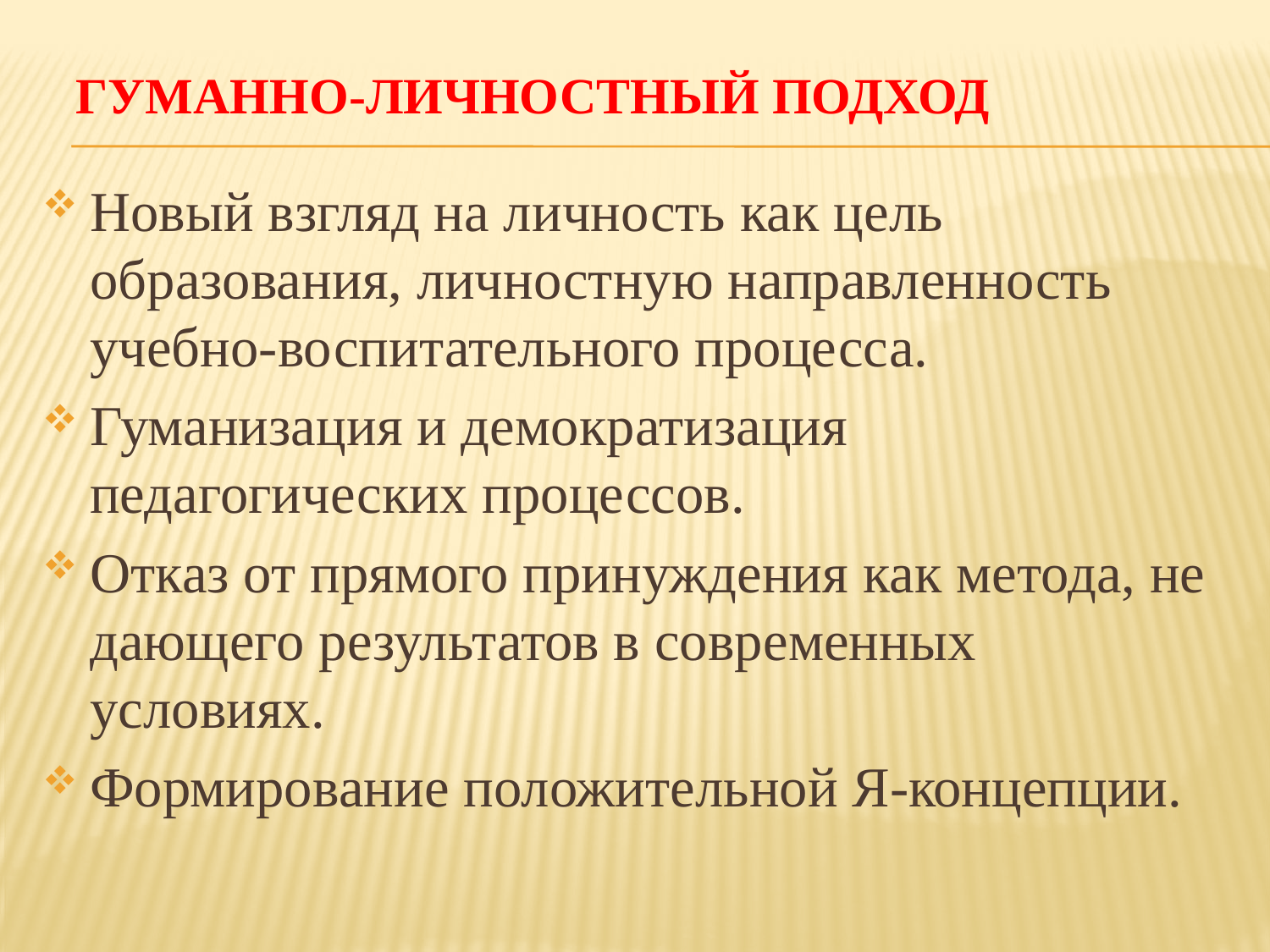

# Гуманно-личностный подход
Новый взгляд на личность как цель образования, личностную направленность учебно-воспитательного процесса.
Гуманизация и демократизация педагогических процессов.
Отказ от прямого принуждения как метода, не дающего результатов в современных условиях.
Формирование положительной Я-концепции.